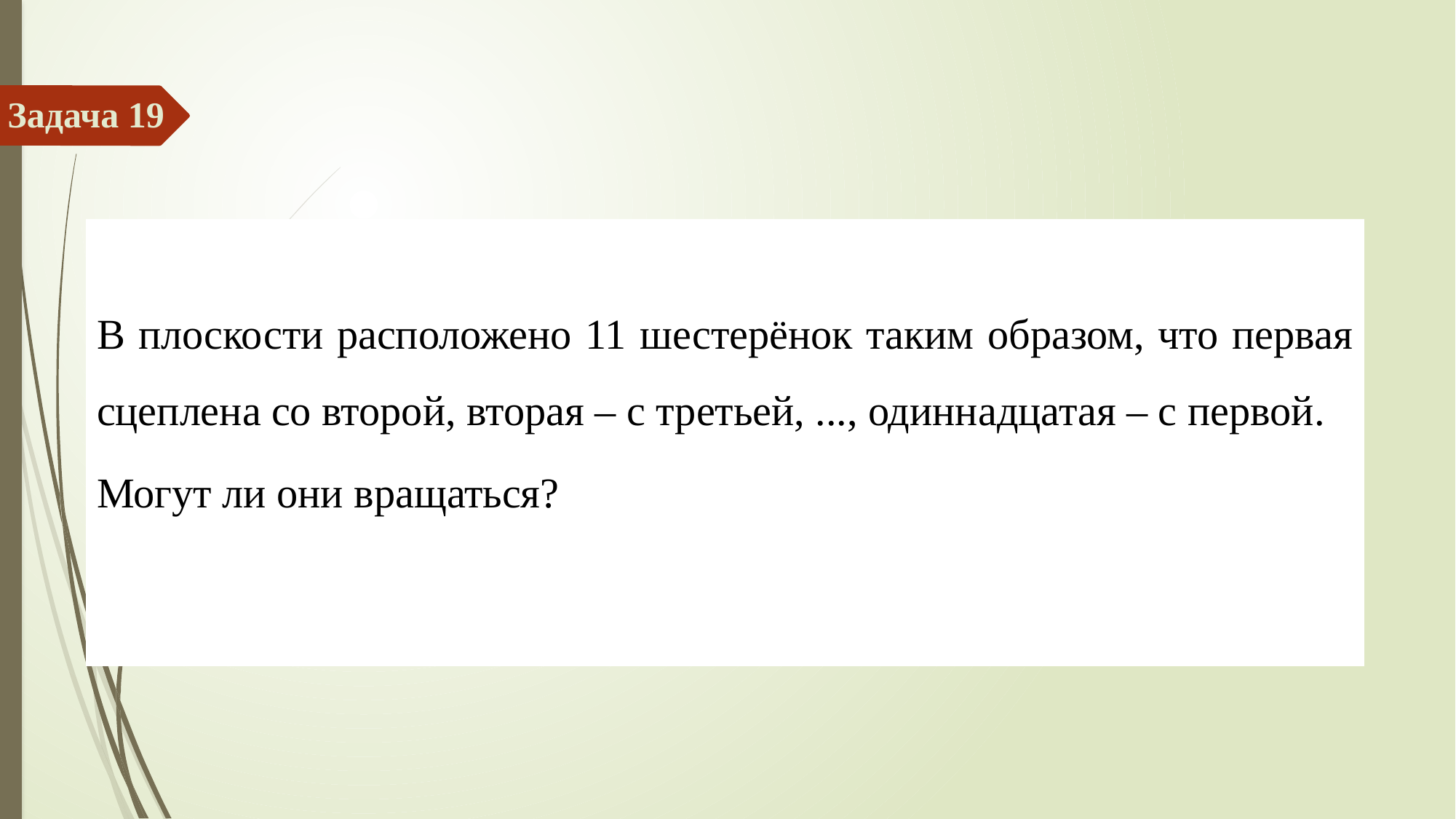

# Задача 19

В плоскости расположено 11 шестерёнок таким образом, что первая сцеплена со второй, вторая – с третьей, ..., одиннадцатая – с первой.
Могут ли они вращаться?